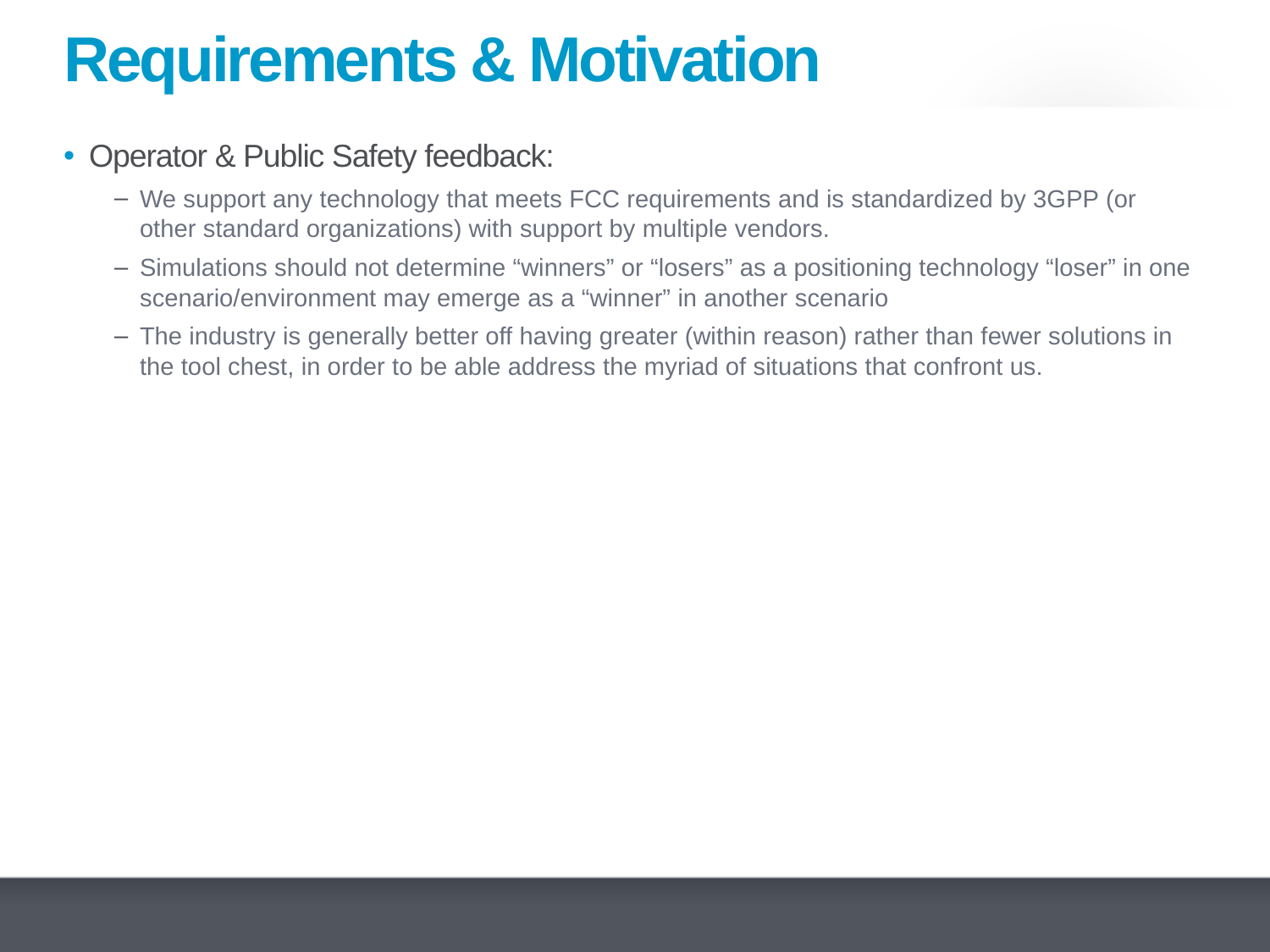

# Requirements & Motivation
Operator & Public Safety feedback:
We support any technology that meets FCC requirements and is standardized by 3GPP (or other standard organizations) with support by multiple vendors.
Simulations should not determine “winners” or “losers” as a positioning technology “loser” in one scenario/environment may emerge as a “winner” in another scenario
The industry is generally better off having greater (within reason) rather than fewer solutions in the tool chest, in order to be able address the myriad of situations that confront us.